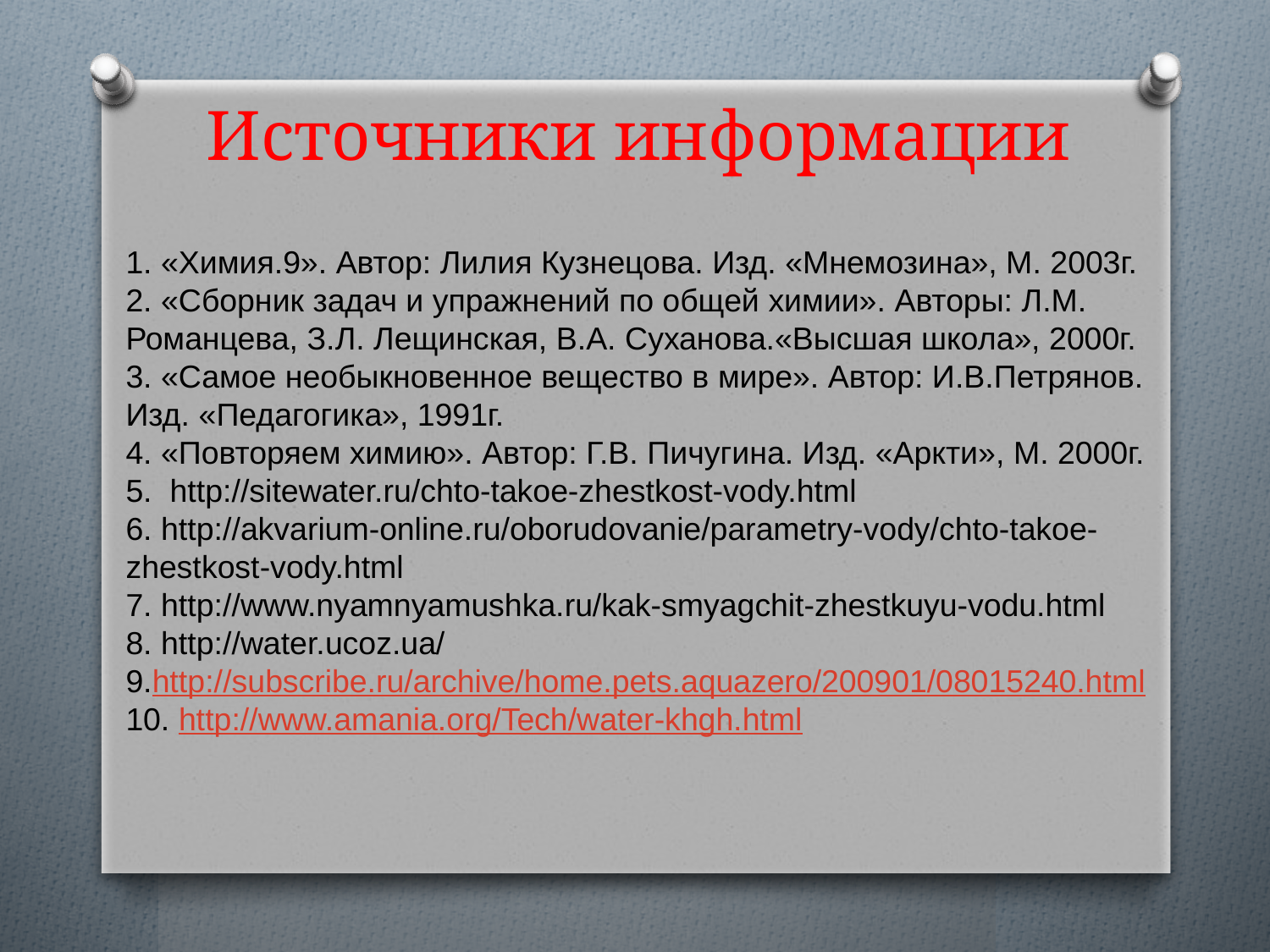

# Источники информации
1. «Химия.9». Автор: Лилия Кузнецова. Изд. «Мнемозина», М. 2003г.
2. «Сборник задач и упражнений по общей химии». Авторы: Л.М. Романцева, З.Л. Лещинская, В.А. Суханова.«Высшая школа», 2000г.
3. «Самое необыкновенное вещество в мире». Автор: И.В.Петрянов. Изд. «Педагогика», 1991г.
4. «Повторяем химию». Автор: Г.В. Пичугина. Изд. «Аркти», М. 2000г.
5.  http://sitewater.ru/chto-takoe-zhestkost-vody.html
6. http://akvarium-online.ru/oborudovanie/parametry-vody/chto-takoe-zhestkost-vody.html
7. http://www.nyamnyamushka.ru/kak-smyagchit-zhestkuyu-vodu.html
8. http://water.ucoz.ua/
9.http://subscribe.ru/archive/home.pets.aquazero/200901/08015240.html
10. http://www.amania.org/Tech/water-khgh.html